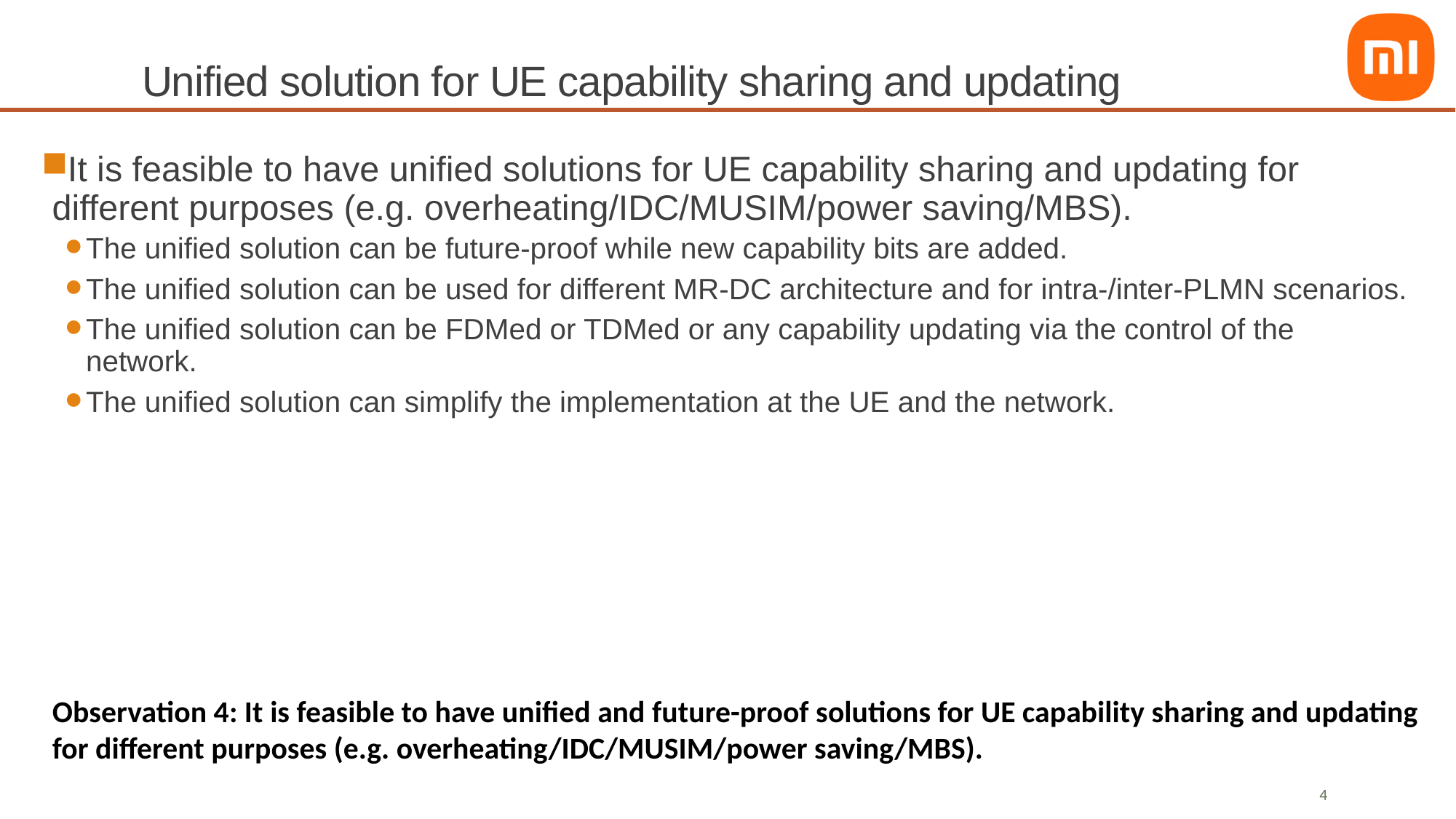

# Unified solution for UE capability sharing and updating
It is feasible to have unified solutions for UE capability sharing and updating for different purposes (e.g. overheating/IDC/MUSIM/power saving/MBS).
The unified solution can be future-proof while new capability bits are added.
The unified solution can be used for different MR-DC architecture and for intra-/inter-PLMN scenarios.
The unified solution can be FDMed or TDMed or any capability updating via the control of the network.
The unified solution can simplify the implementation at the UE and the network.
Observation 4: It is feasible to have unified and future-proof solutions for UE capability sharing and updating for different purposes (e.g. overheating/IDC/MUSIM/power saving/MBS).